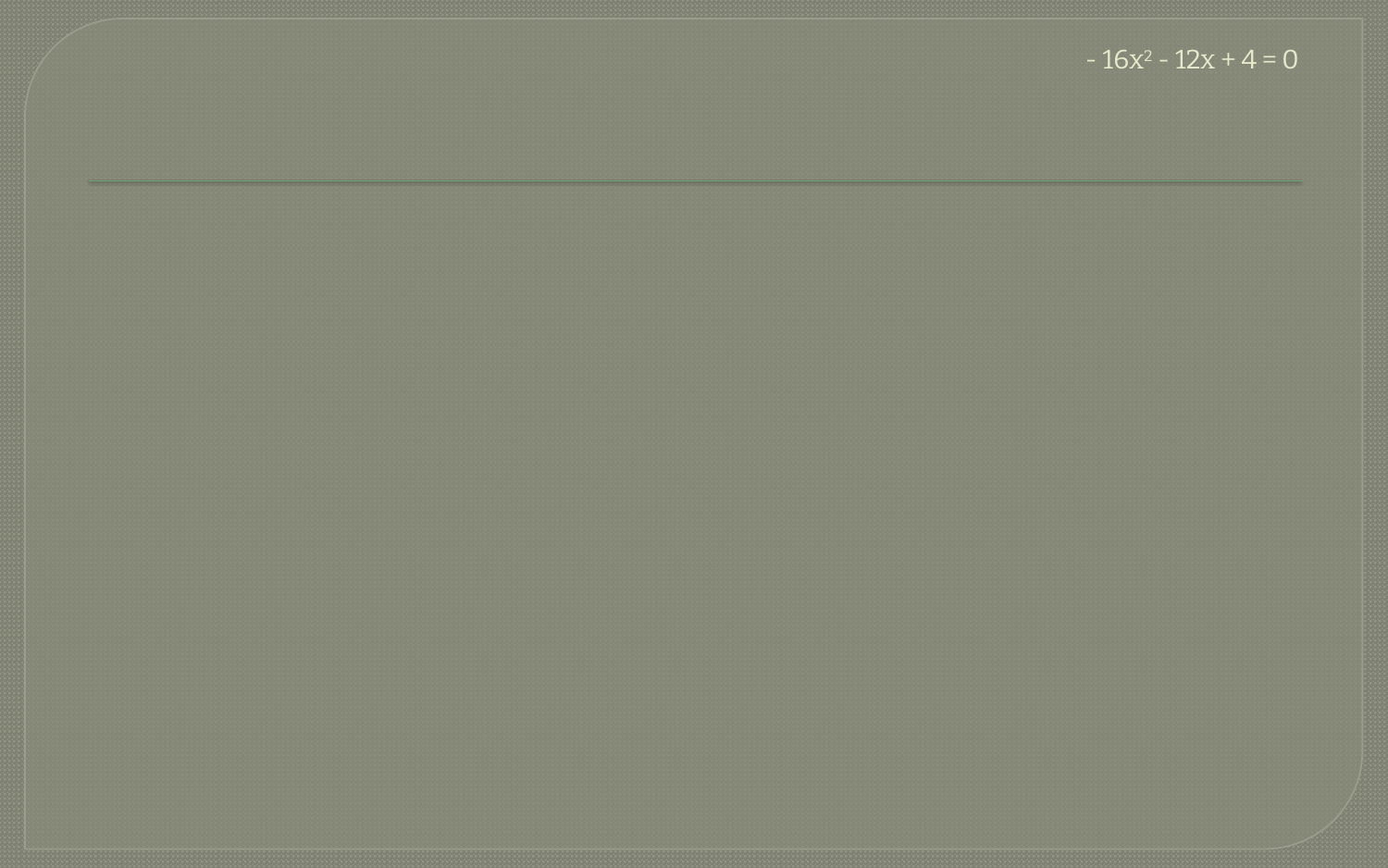

# - 16x2 - 12x + 4 = 0